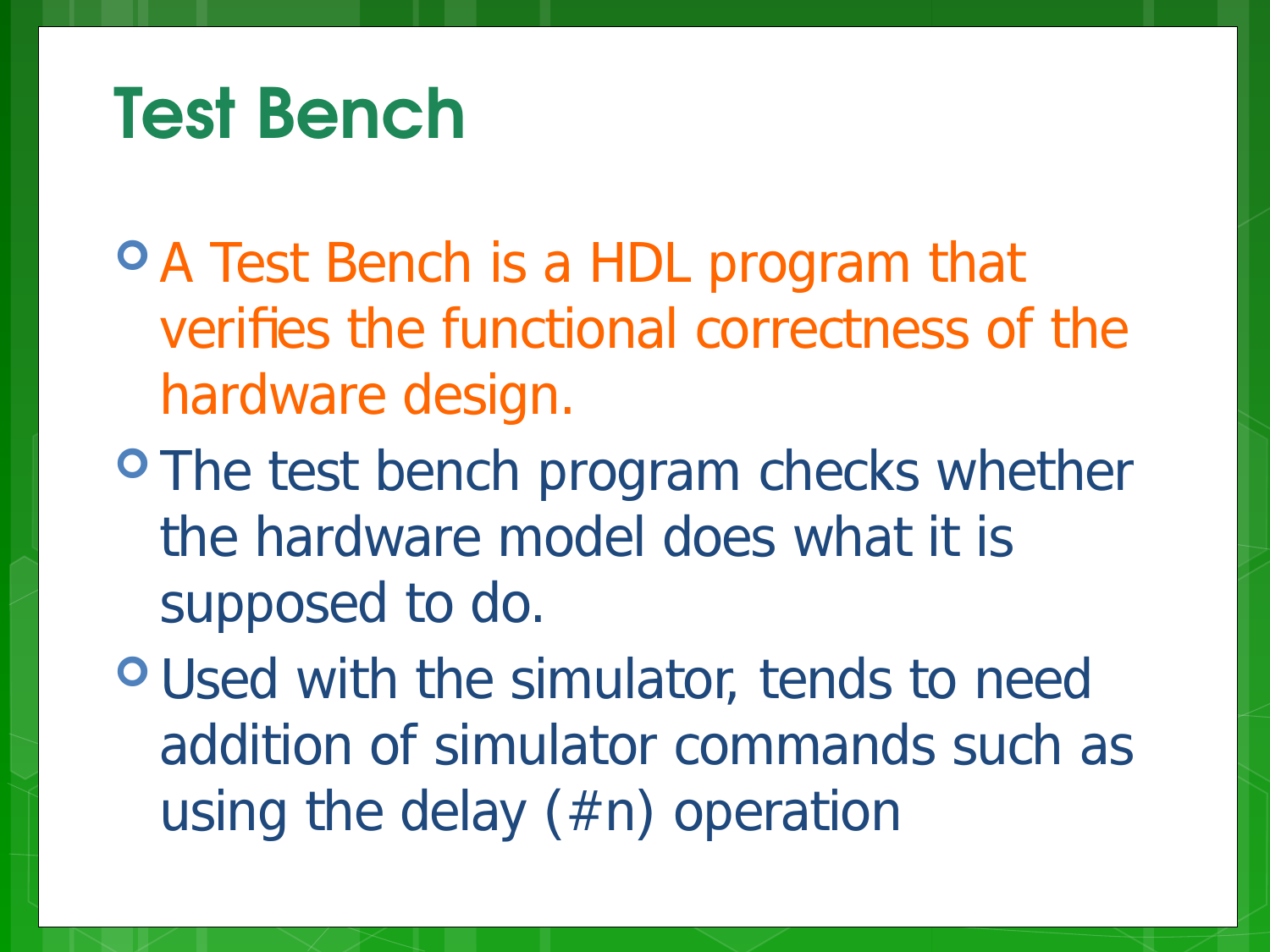

# Test Bench
A Test Bench is a HDL program that verifies the functional correctness of the hardware design.
The test bench program checks whether the hardware model does what it is supposed to do.
Used with the simulator, tends to need addition of simulator commands such as using the delay (#n) operation